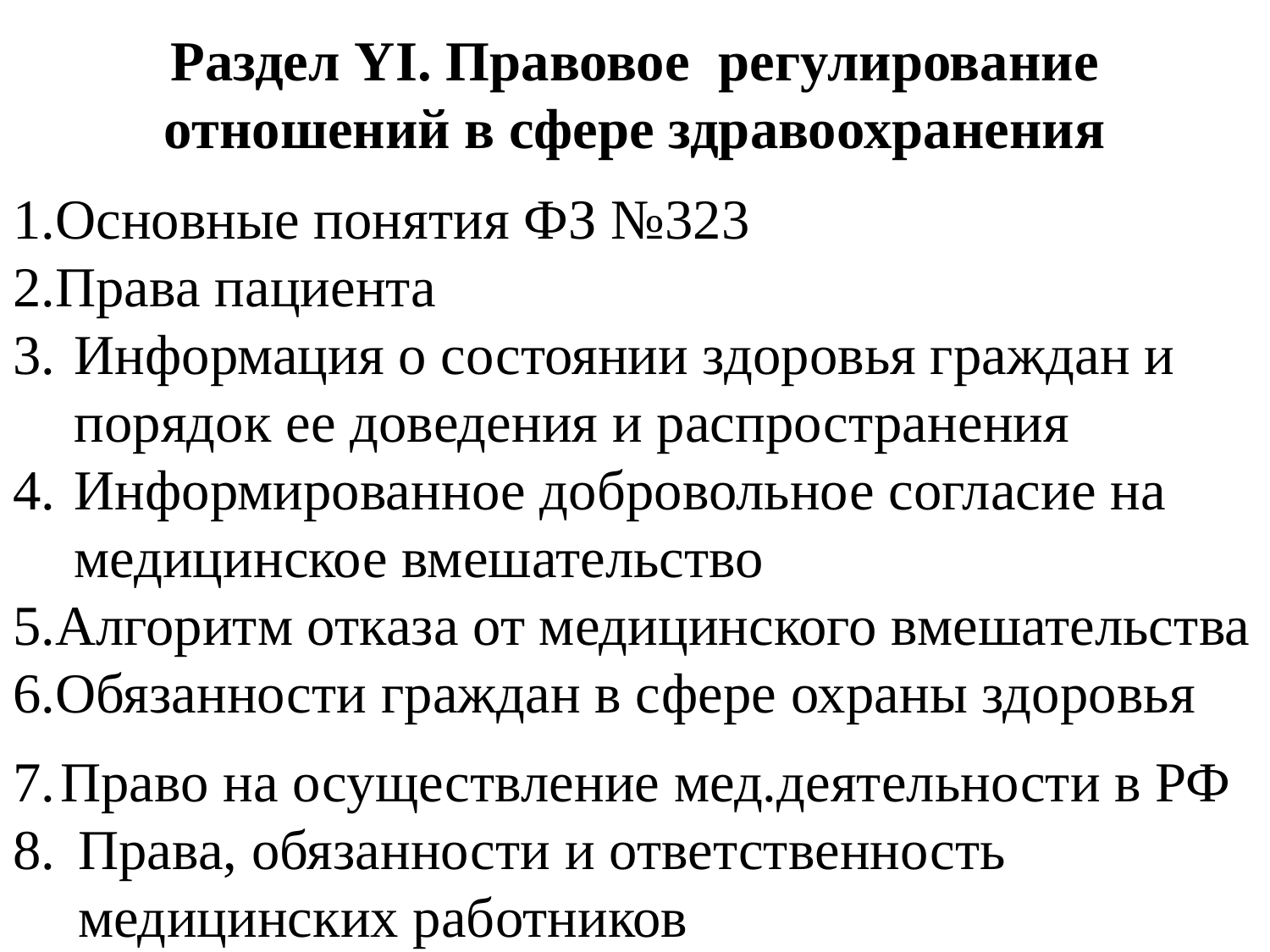

# Раздел YI. Правовое  регулирование отношений в сфере здравоохранения
Основные понятия ФЗ №323
Права пациента
Информация о состоянии здоровья граждан и порядок ее доведения и распространения
Информированное добровольное согласие на медицинское вмешательство
Алгоритм отказа от медицинского вмешательства
Обязанности граждан в сфере охраны здоровья
Право на осуществление мед.деятельности в РФ
Права, обязанности и ответственность медицинских работников